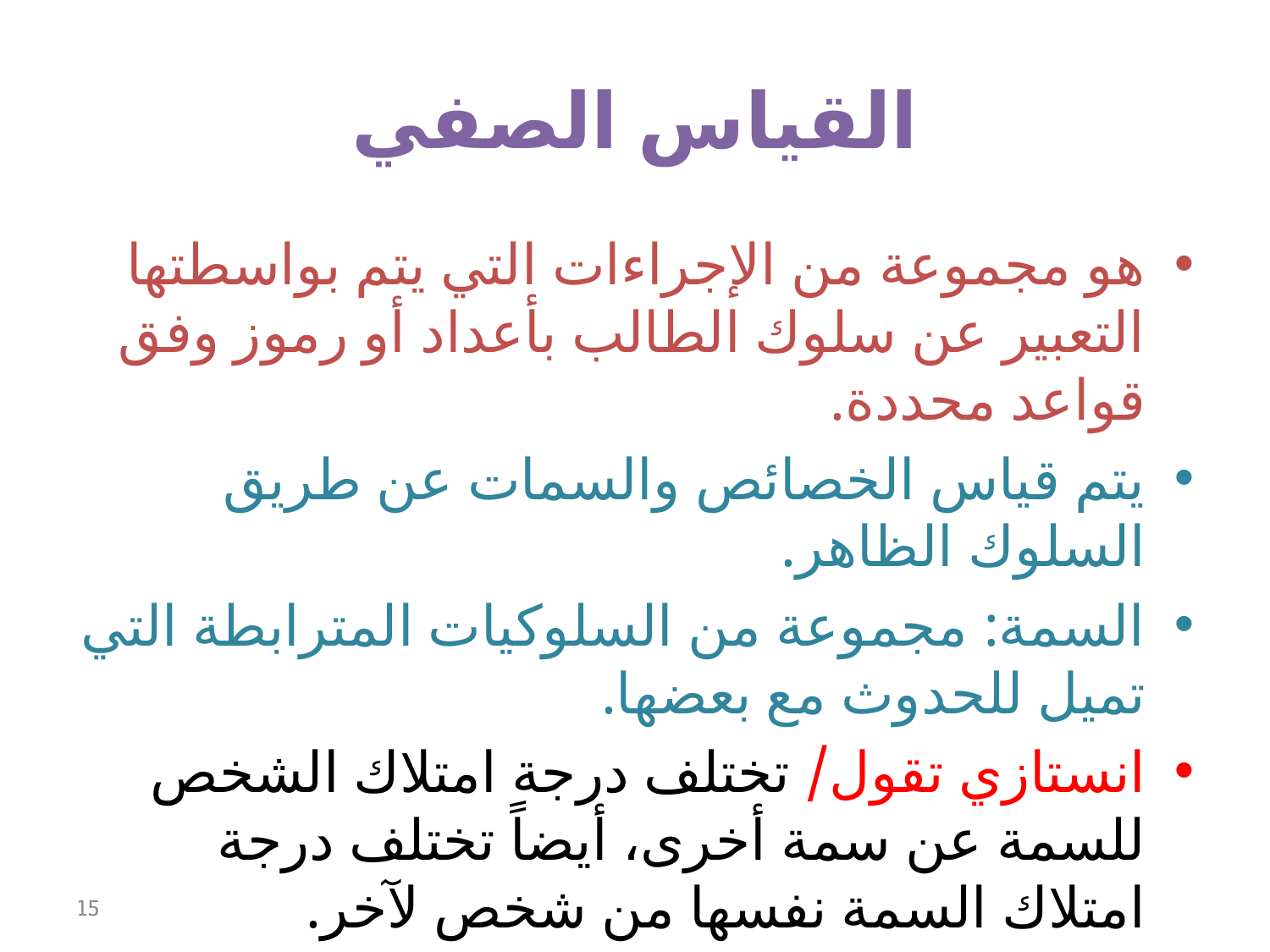

# القياس الصفي
هو مجموعة من الإجراءات التي يتم بواسطتها التعبير عن سلوك الطالب بأعداد أو رموز وفق قواعد محددة.
يتم قياس الخصائص والسمات عن طريق السلوك الظاهر.
السمة: مجموعة من السلوكيات المترابطة التي تميل للحدوث مع بعضها.
انستازي تقول/ تختلف درجة امتلاك الشخص للسمة عن سمة أخرى، أيضاً تختلف درجة امتلاك السمة نفسها من شخص لآخر.

15